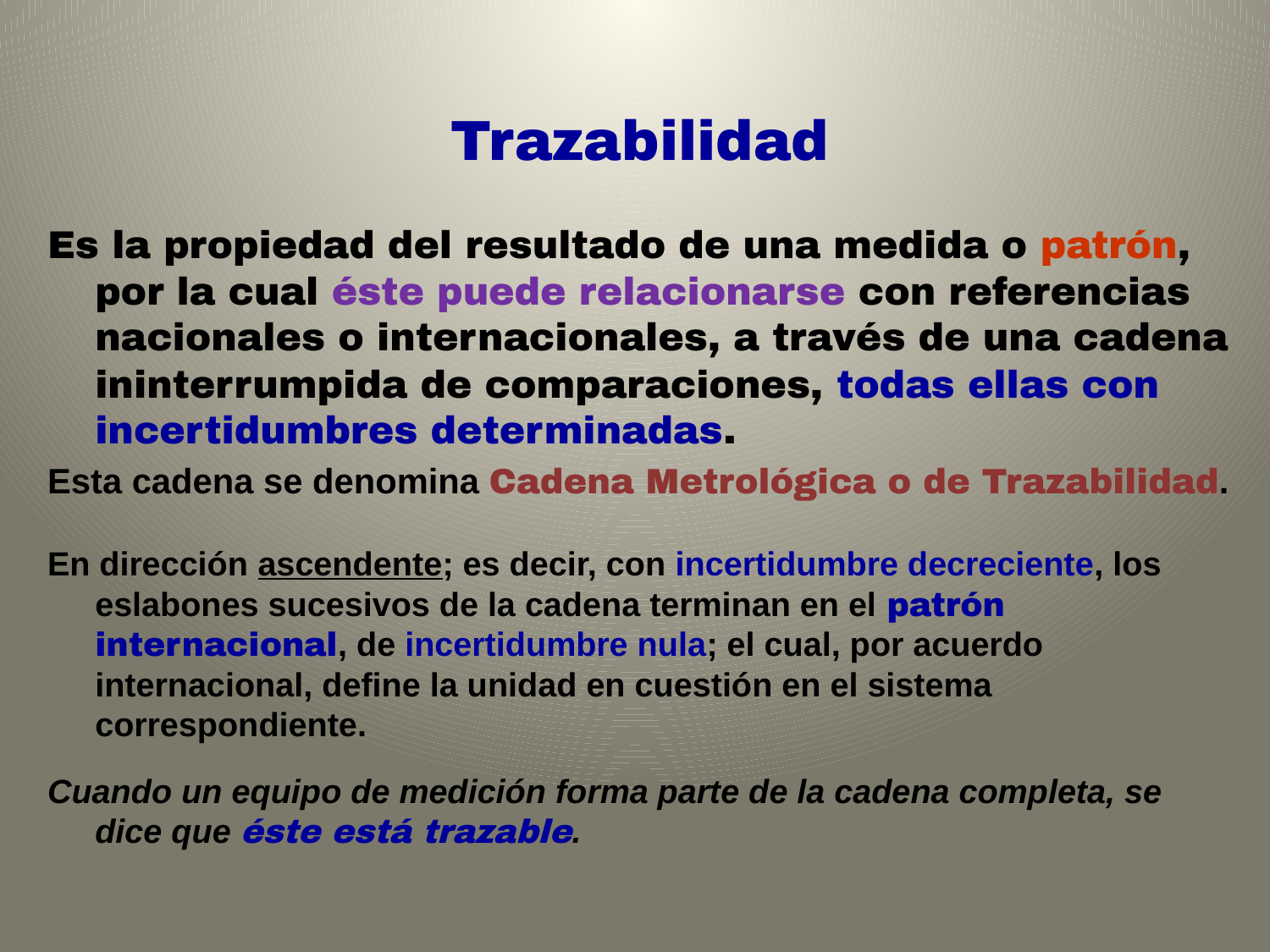

Trazabilidad

Es la propiedad del resultado de una medida o patrón, por la cual éste puede relacionarse con referencias nacionales o internacionales, a través de una cadena ininterrumpida de comparaciones, todas ellas con incertidumbres determinadas.
Esta cadena se denomina Cadena Metrológica o de Trazabilidad.

En dirección ascendente; es decir, con incertidumbre decreciente, los eslabones sucesivos de la cadena terminan en el patrón internacional, de incertidumbre nula; el cual, por acuerdo internacional, define la unidad en cuestión en el sistema correspondiente.

Cuando un equipo de medición forma parte de la cadena completa, se dice que éste está trazable.